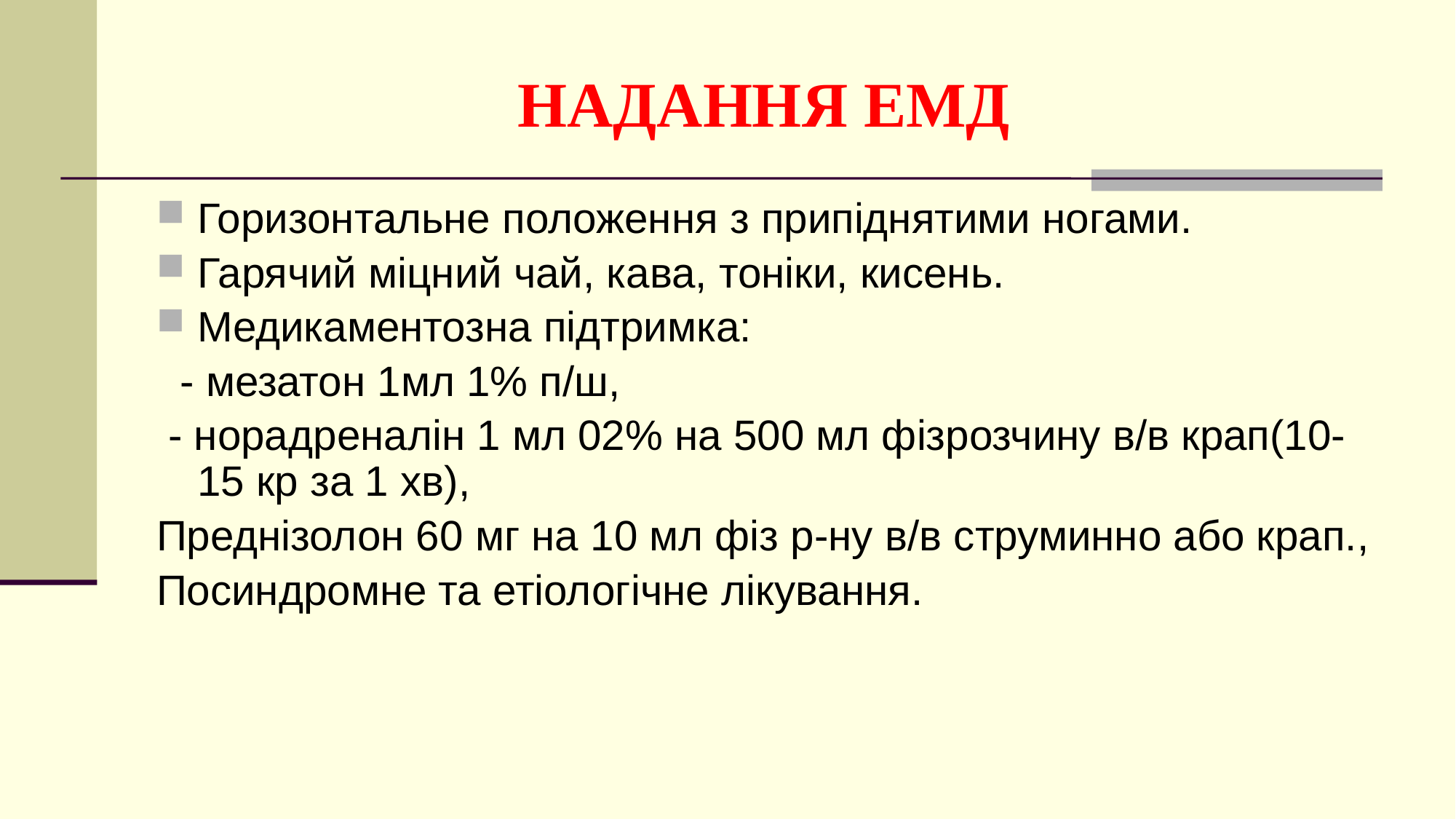

# НАДАННЯ ЕМД
Горизонтальне положення з припіднятими ногами.
Гарячий міцний чай, кава, тоніки, кисень.
Медикаментозна підтримка:
  - мезатон 1мл 1% п/ш,
 - норадреналін 1 мл 02% на 500 мл фізрозчину в/в крап(10-15 кр за 1 хв),
Преднізолон 60 мг на 10 мл фіз р-ну в/в струминно або крап.,
Посиндромне та етіологічне лікування.